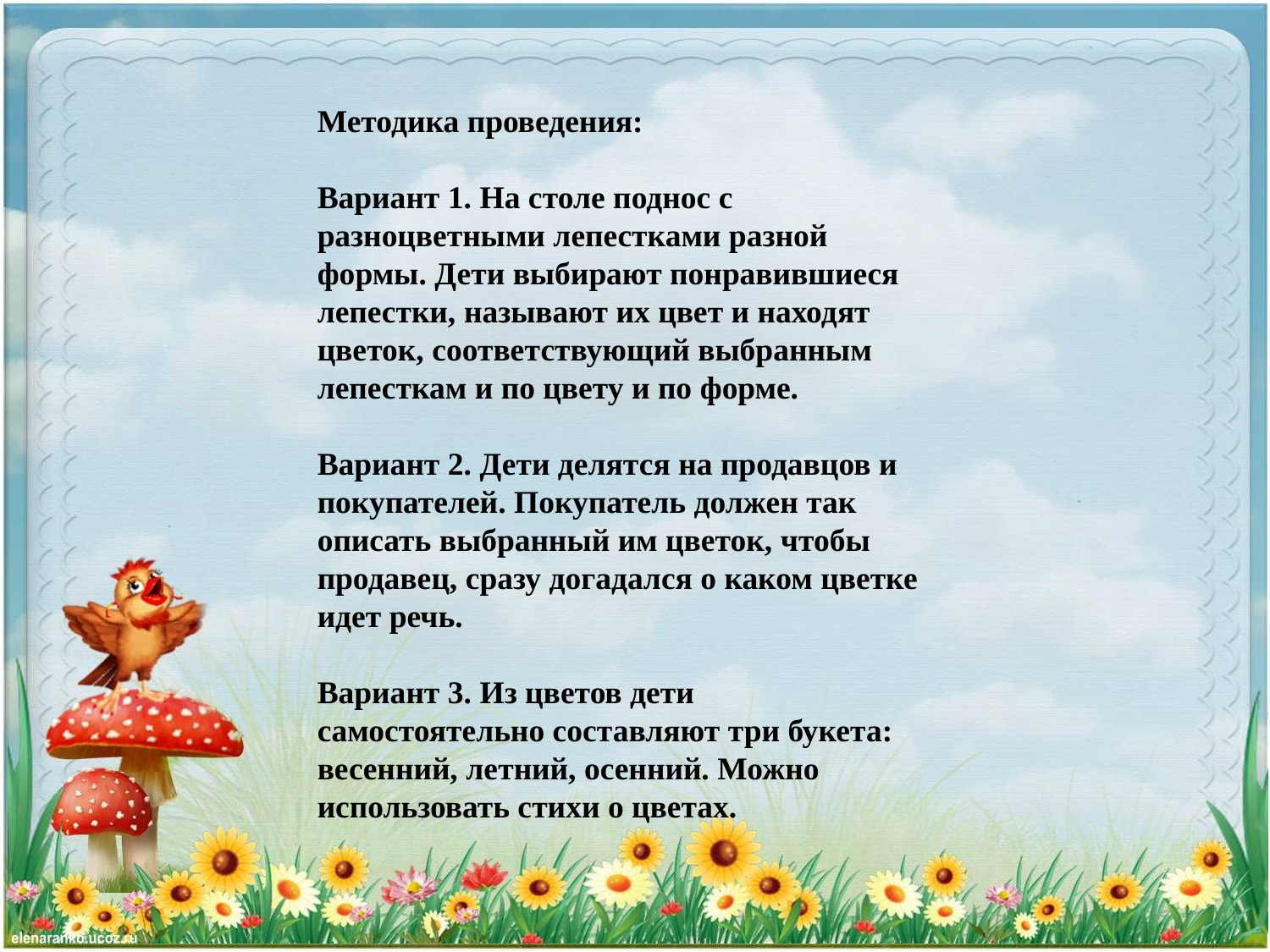

Методика проведения:

Вариант 1. На столе поднос с разноцветными лепестками разной формы. Дети выбирают понравившиеся лепестки, называют их цвет и находят цветок, соответствующий выбранным лепесткам и по цвету и по форме.

Вариант 2. Дети делятся на продавцов и покупателей. Покупатель должен так описать выбранный им цветок, чтобы продавец, сразу догадался о каком цветке идет речь.

Вариант 3. Из цветов дети самостоятельно составляют три букета: весенний, летний, осенний. Можно использовать стихи о цветах.